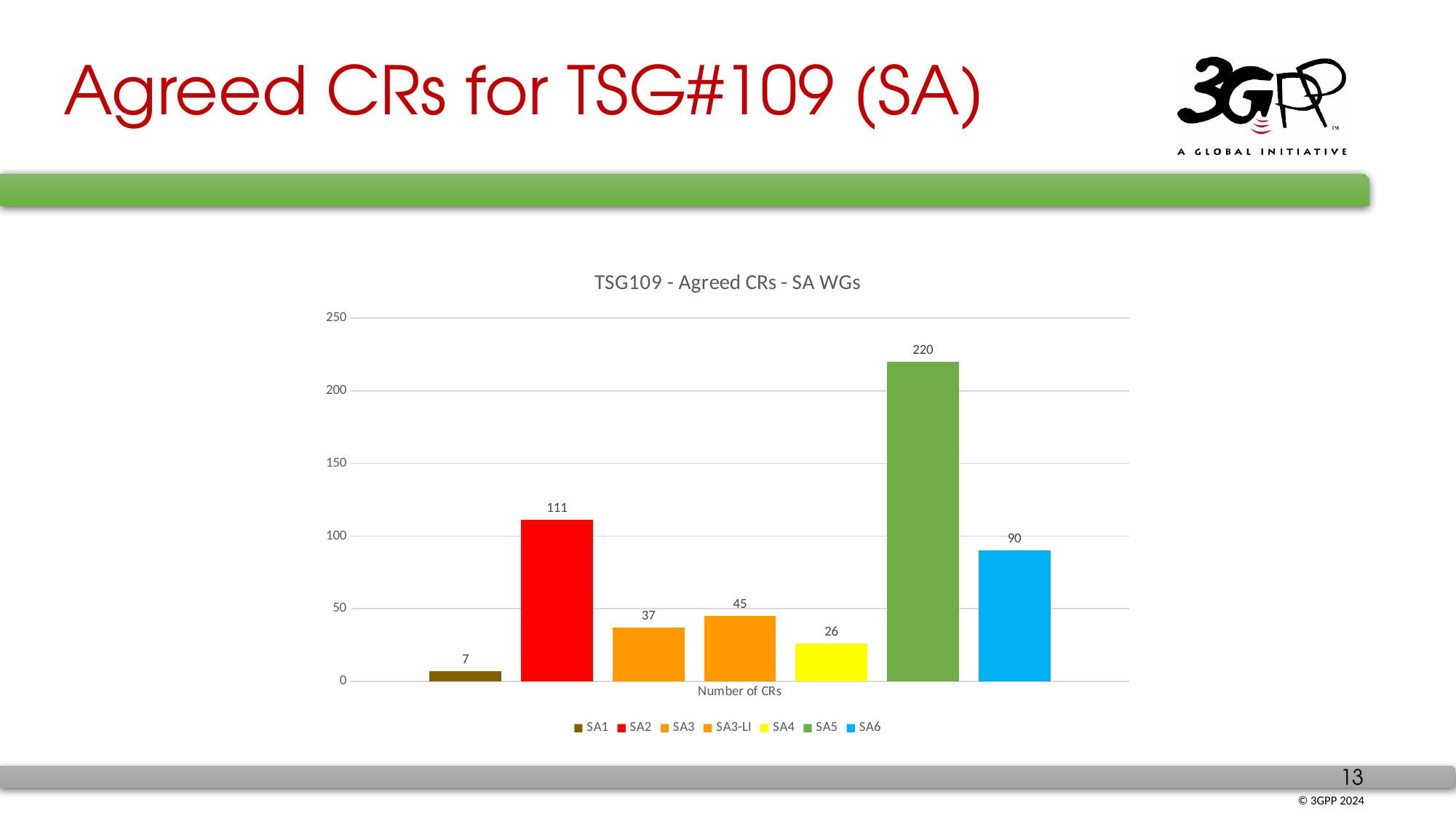

# Agreed CRs for TSG#109 (SA)

### Chart: TSG109 - Agreed CRs - SA WGs

| Category | SA1 | SA2 | SA3 | SA3-LI | SA4 | SA5 | SA6 |
|---|---|---|---|---|---|---|---|
| Number of CRs | 7.0 | 111.0 | 37.0 | 45.0 | 26.0 | 220.0 | 90.0 |